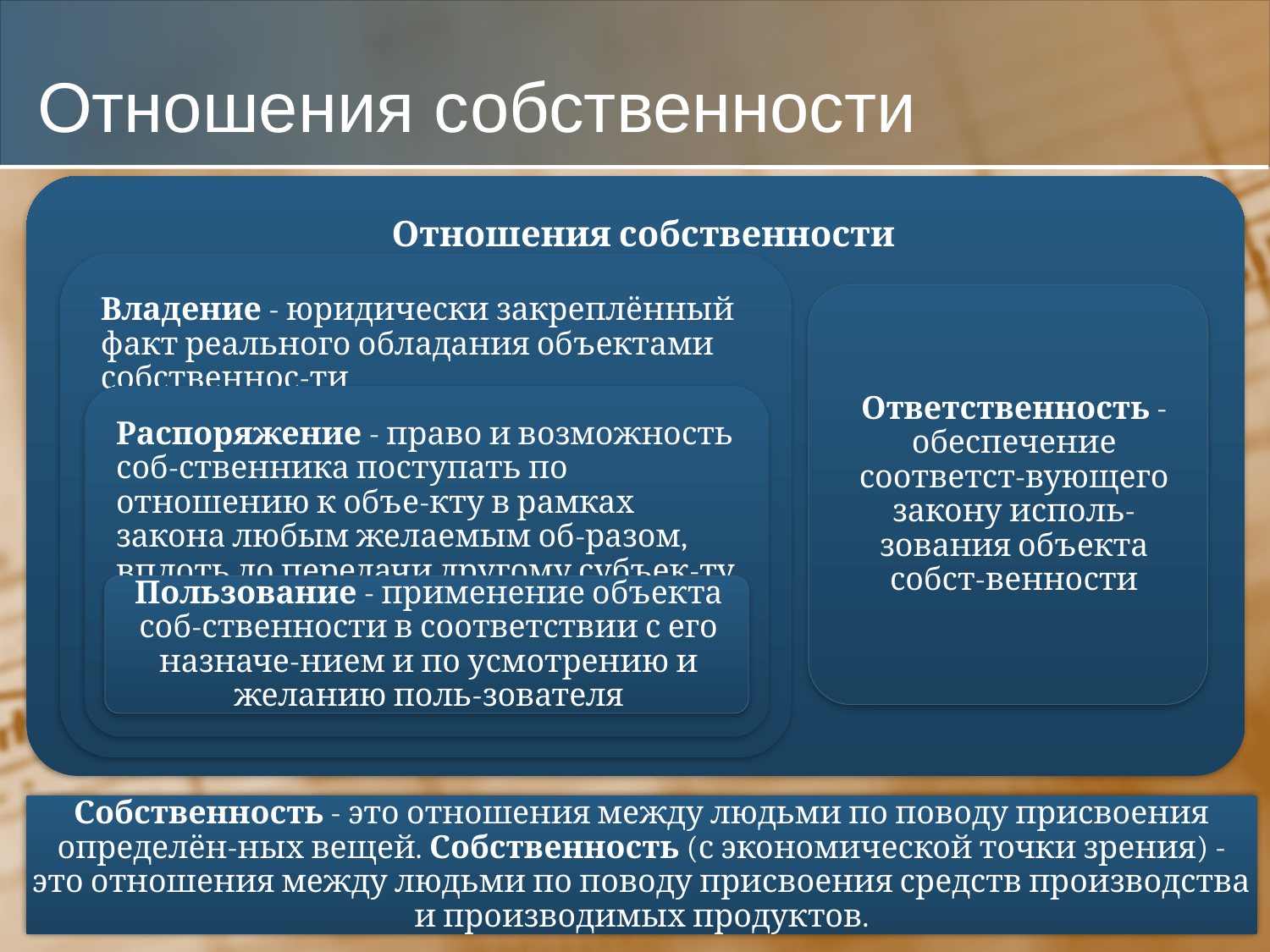

# Отношения собственности
Отношения собственности
Ответственность - обеспечение соответст-вующего закону исполь-зования объекта собст-венности
Владение - юридически закреплённый факт реального обладания объектами собственнос-ти
Распоряжение - право и возможность соб-ственника поступать по отношению к объе-кту в рамках закона любым желаемым об-разом, вплоть до передачи другому субъек-ту или даже ликвидации
Пользование - применение объекта соб-ственности в соответствии с его назначе-нием и по усмотрению и желанию поль-зователя

Собственность - это отношения между людьми по поводу присвоения определён-ных вещей. Собственность (с экономической точки зрения) - это отношения между людьми по поводу присвоения средств производства и производимых продуктов.